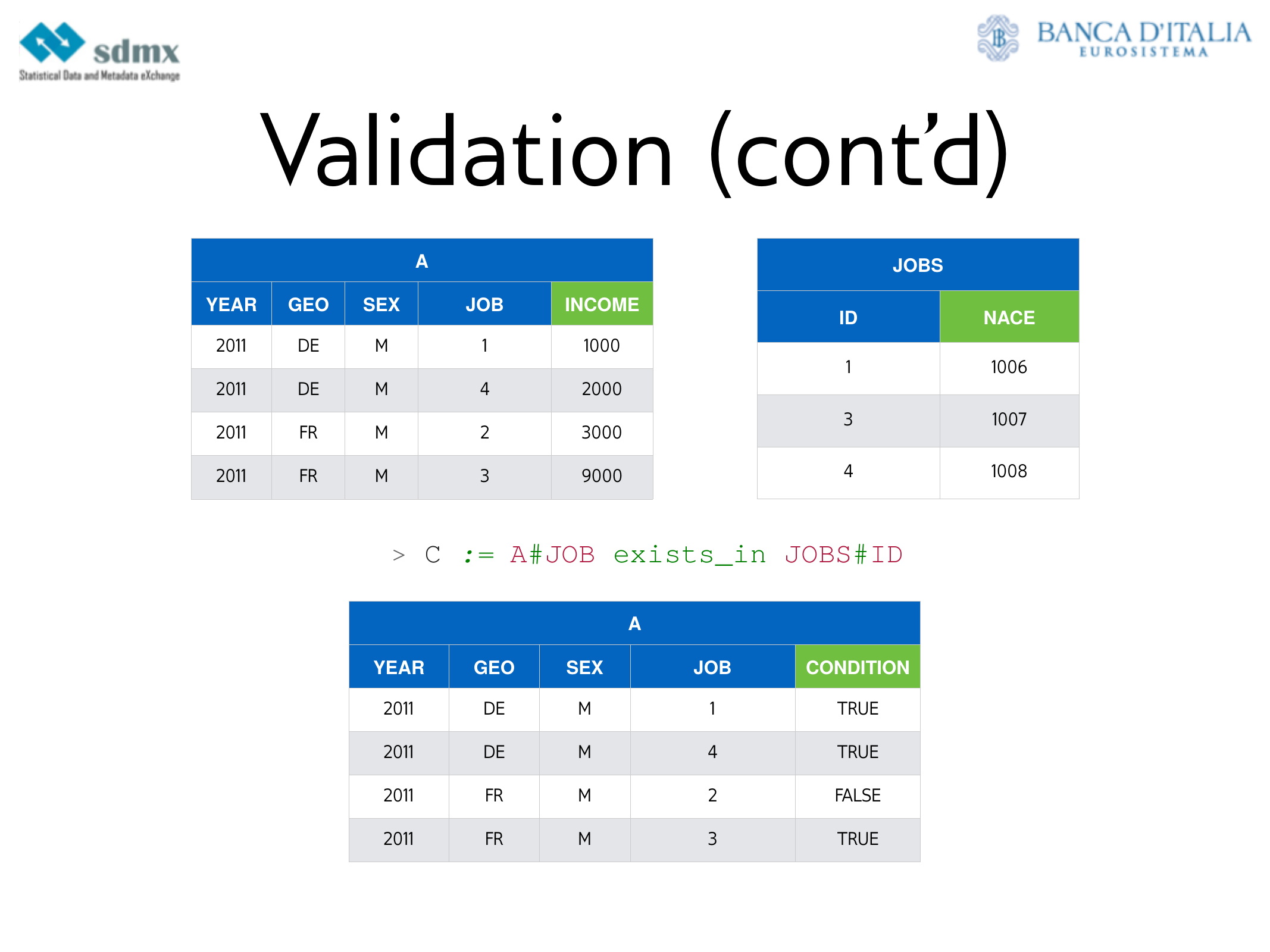

# Validation (cont’d)
| A |  |  |  |  |
| --- | --- | --- | --- | --- |
| YEAR | GEO | SEX | JOB | INCOME |
| 2011 | DE | M | 1 | 1000 |
| 2011 | DE | M | 4 | 2000 |
| 2011 | FR | M | 2 | 3000 |
| 2011 | FR | M | 3 | 9000 |
| JOBS |  |
| --- | --- |
| ID | NACE |
| 1 | 1006 |
| 3 | 1007 |
| 4 | 1008 |

> C := A#JOB exists_in JOBS#ID
| A |  |  |  |  |
| --- | --- | --- | --- | --- |
| YEAR | GEO | SEX | JOB | CONDITION |
| 2011 | DE | M | 1 | TRUE |
| 2011 | DE | M | 4 | TRUE |
| 2011 | FR | M | 2 | FALSE |
| 2011 | FR | M | 3 | TRUE |
36